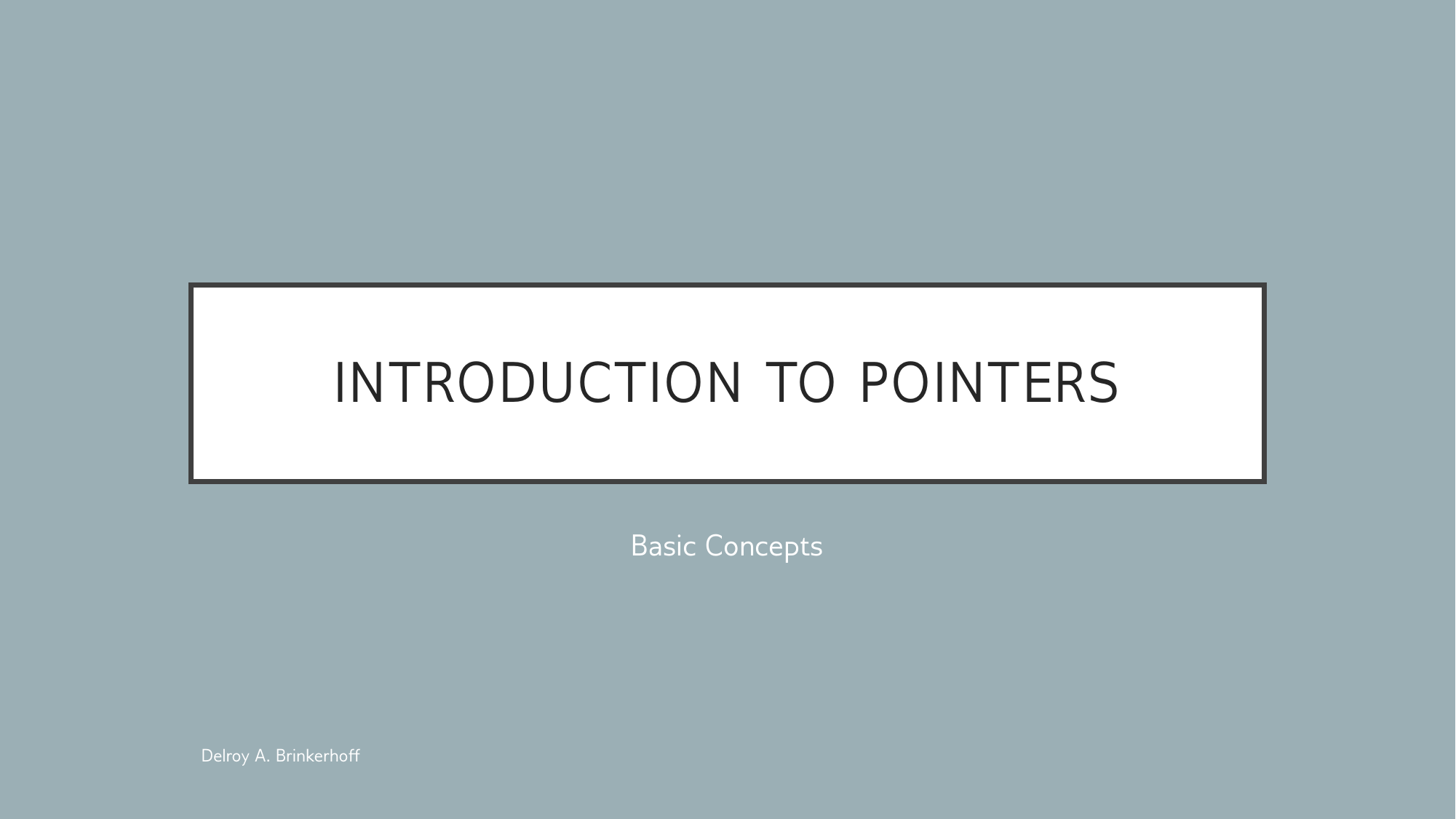

# Introduction To Pointers
Basic Concepts
Delroy A. Brinkerhoff